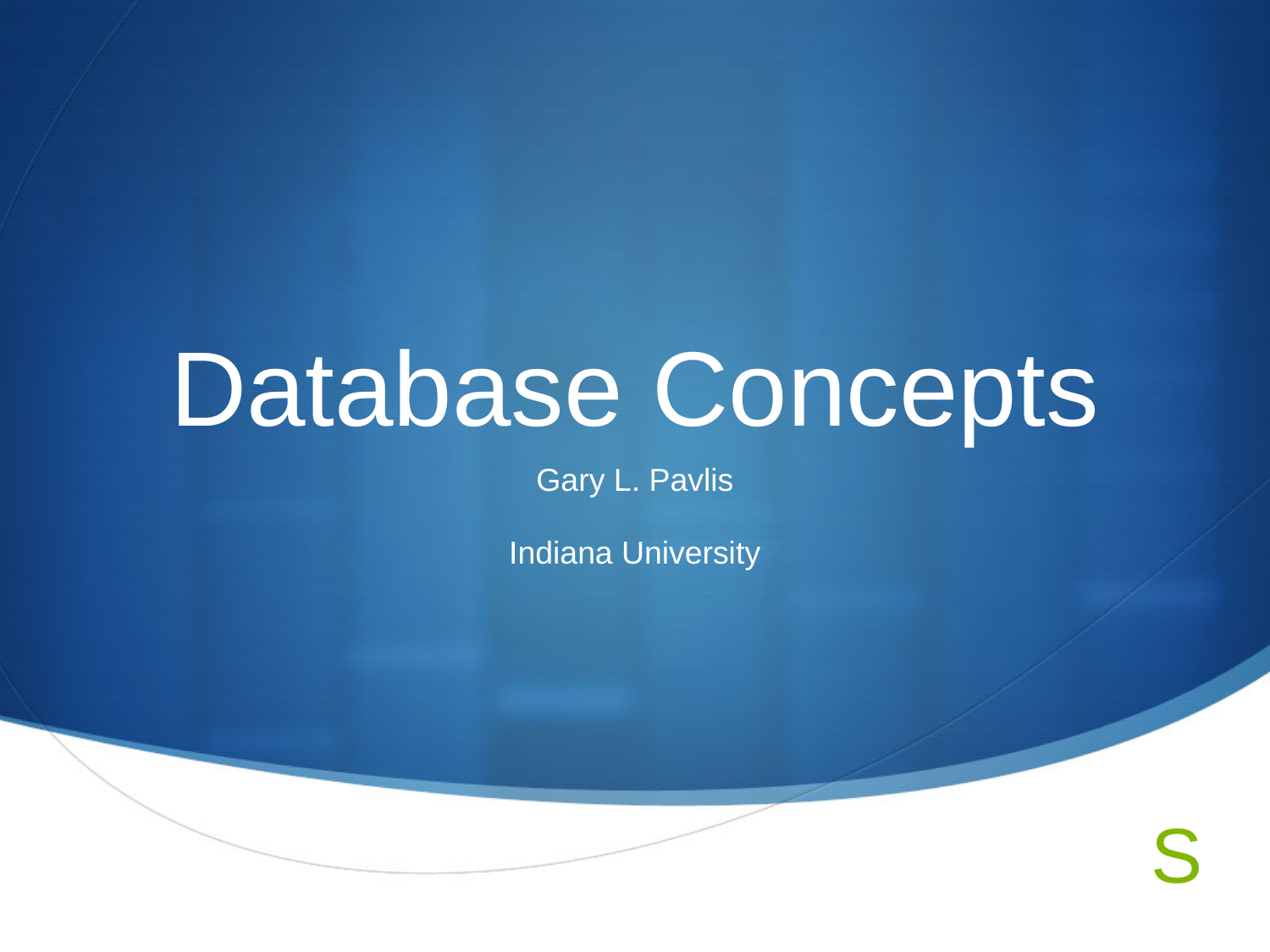

# Database Concepts
Gary L. Pavlis
Indiana University